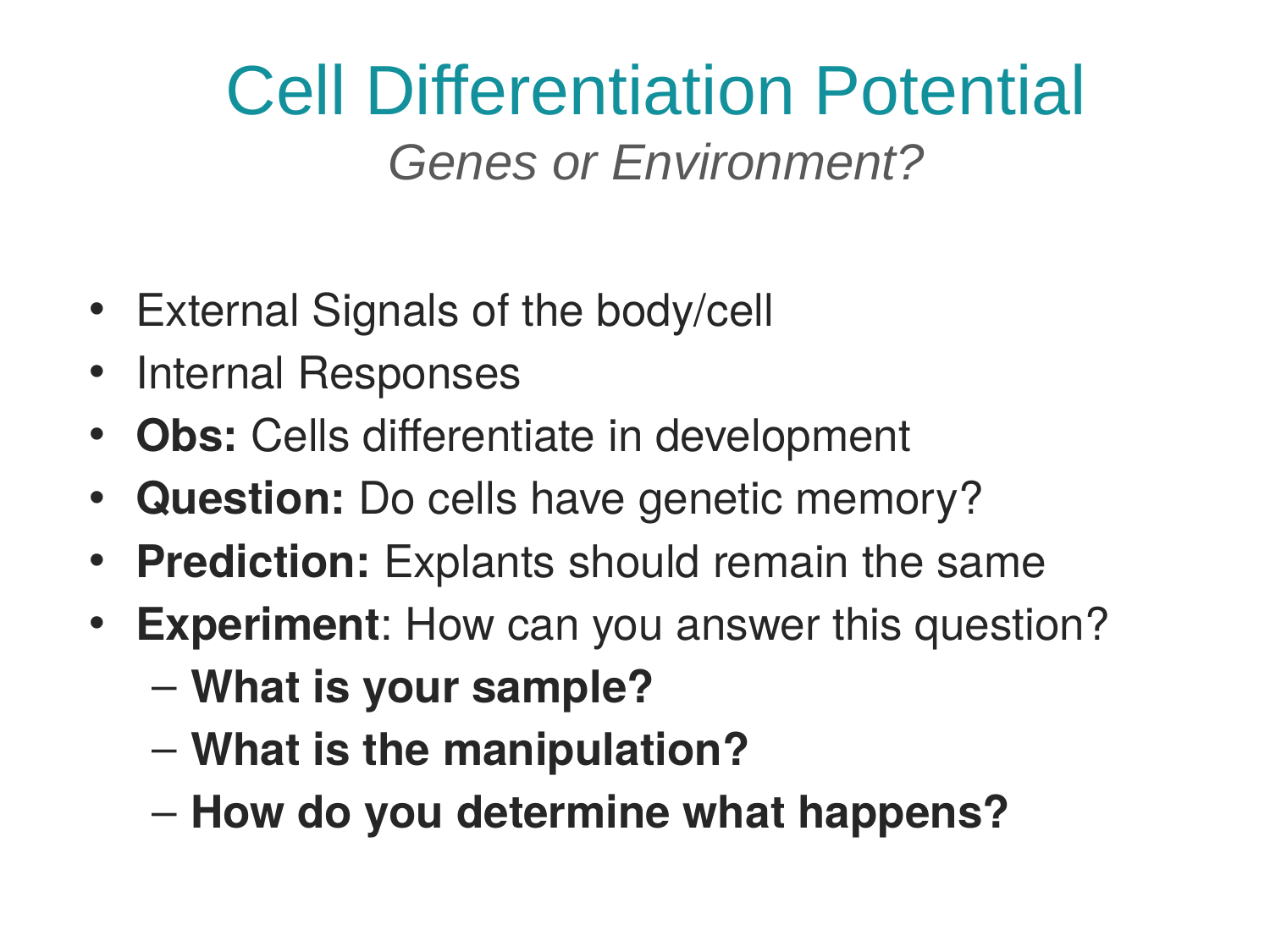

# Cell Differentiation Potential Genes or Environment?
External Signals of the body/cell
Internal Responses
Obs: Cells differentiate in development
Question: Do cells have genetic memory?
Prediction: Explants should remain the same
Experiment: How can you answer this question?
What is your sample?
What is the manipulation?
How do you determine what happens?